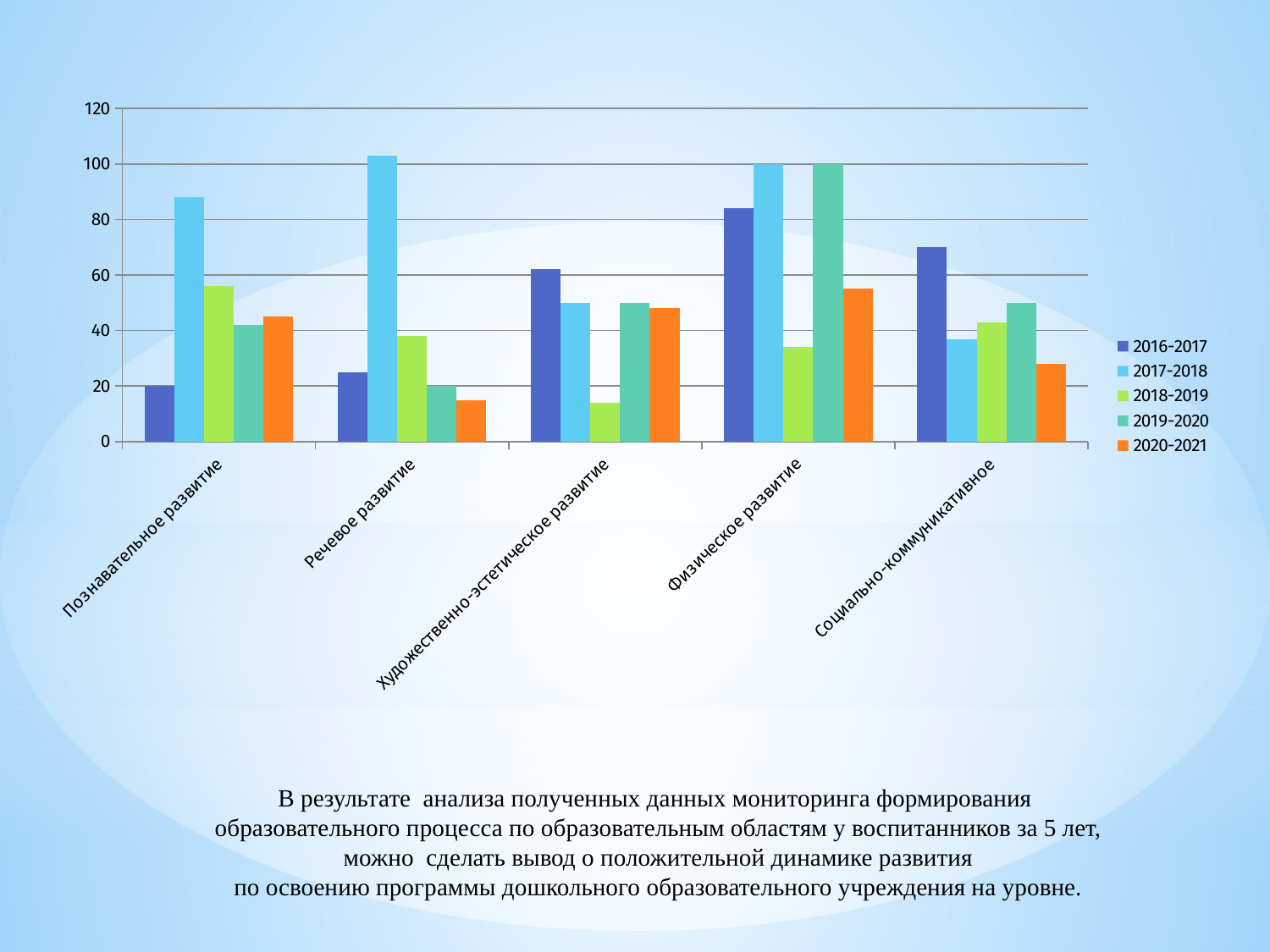

### Chart

| Category | 2016-2017 | 2017-2018 | 2018-2019 | 2019-2020 | 2020-2021 |
|---|---|---|---|---|---|
| Познавательное развитие | 20.0 | 88.0 | 56.0 | 42.0 | 45.0 |
| Речевое развитие | 25.0 | 103.0 | 38.0 | 20.0 | 15.0 |
| Художественно-эстетическое развитие | 62.0 | 50.0 | 14.0 | 50.0 | 48.0 |
| Физическое развитие | 84.0 | 100.0 | 34.0 | 100.0 | 55.0 |
| Социально-коммуникативное | 70.0 | 37.0 | 43.0 | 50.0 | 28.0 |
В результате  анализа полученных данных мониторинга формирования
образовательного процесса по образовательным областям у воспитанников за 5 лет,
 можно  сделать вывод о положительной динамике развития
по освоению программы дошкольного образовательного учреждения на уровне.